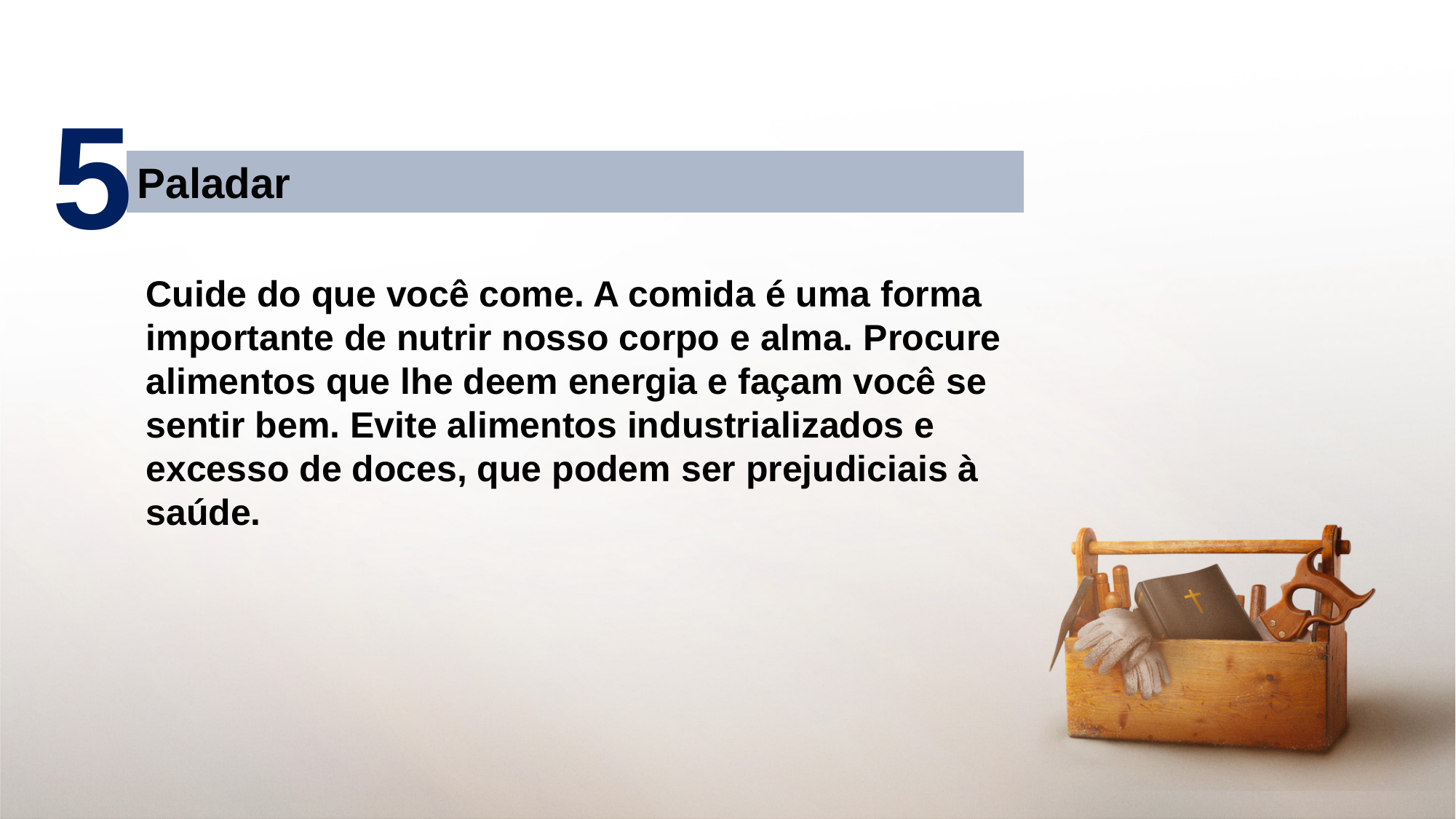

5
Paladar
Cuide do que você come. A comida é uma forma importante de nutrir nosso corpo e alma. Procure alimentos que lhe deem energia e façam você se sentir bem. Evite alimentos industrializados e excesso de doces, que podem ser prejudiciais à saúde.